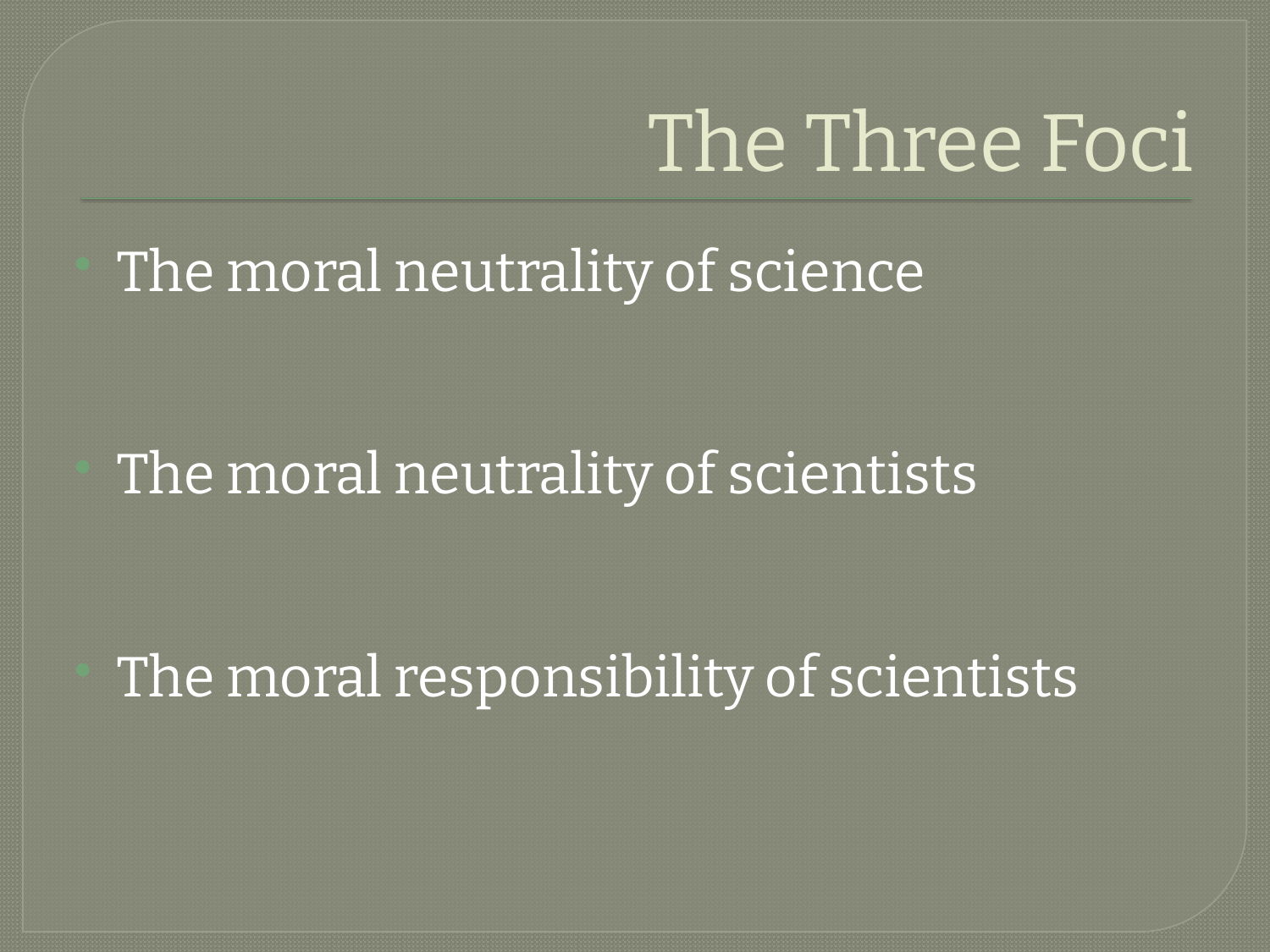

# The Three Foci
The moral neutrality of science

The moral neutrality of scientists

The moral responsibility of scientists